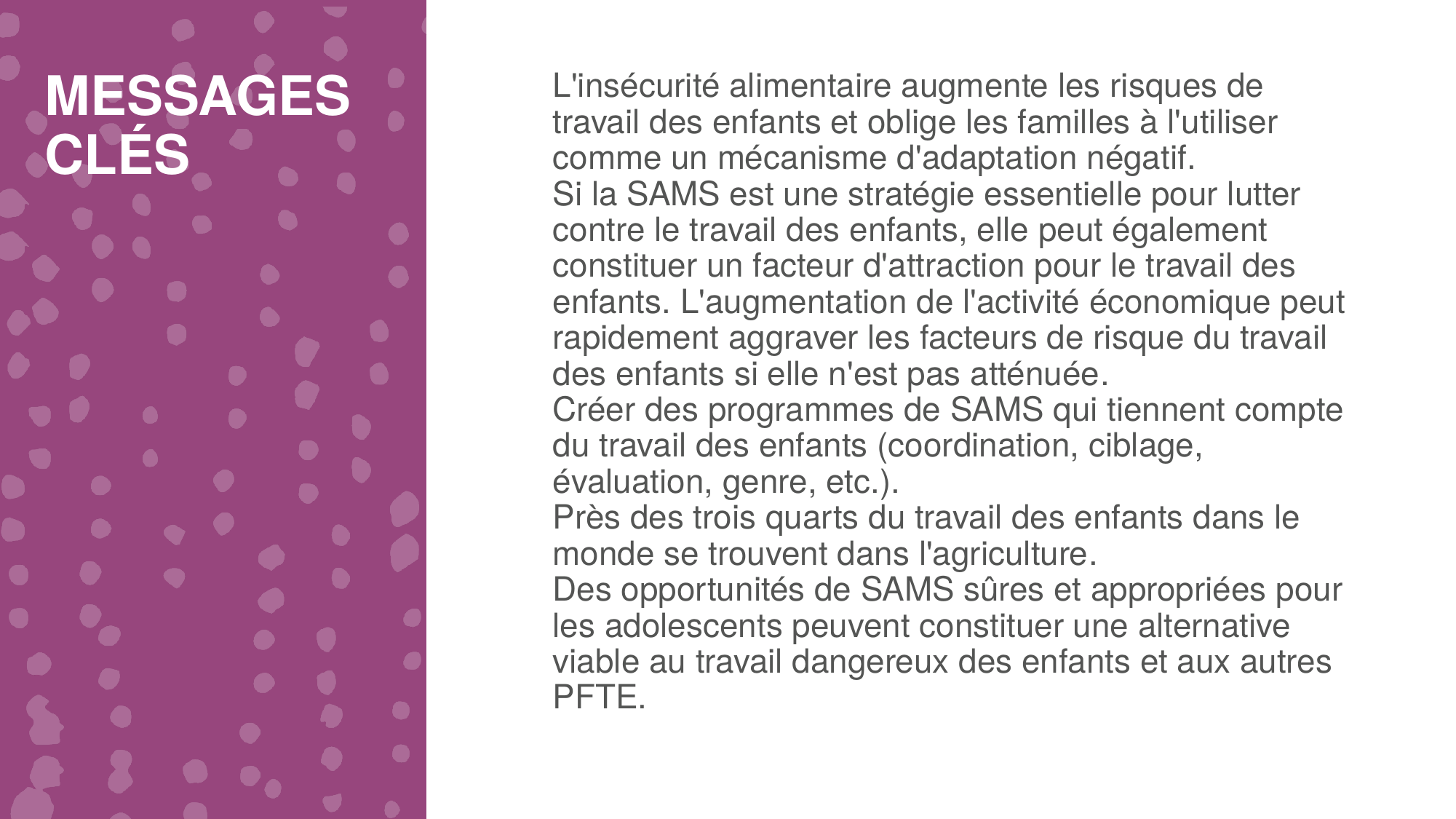

MESSAGES CLÉS
L'insécurité alimentaire augmente les risques de travail des enfants et oblige les familles à l'utiliser comme un mécanisme d'adaptation négatif.
Si la SAMS est une stratégie essentielle pour lutter contre le travail des enfants, elle peut également constituer un facteur d'attraction pour le travail des enfants. L'augmentation de l'activité économique peut rapidement aggraver les facteurs de risque du travail des enfants si elle n'est pas atténuée.
Créer des programmes de SAMS qui tiennent compte du travail des enfants (coordination, ciblage, évaluation, genre, etc.).
Près des trois quarts du travail des enfants dans le monde se trouvent dans l'agriculture.
Des opportunités de SAMS sûres et appropriées pour les adolescents peuvent constituer une alternative viable au travail dangereux des enfants et aux autres PFTE.